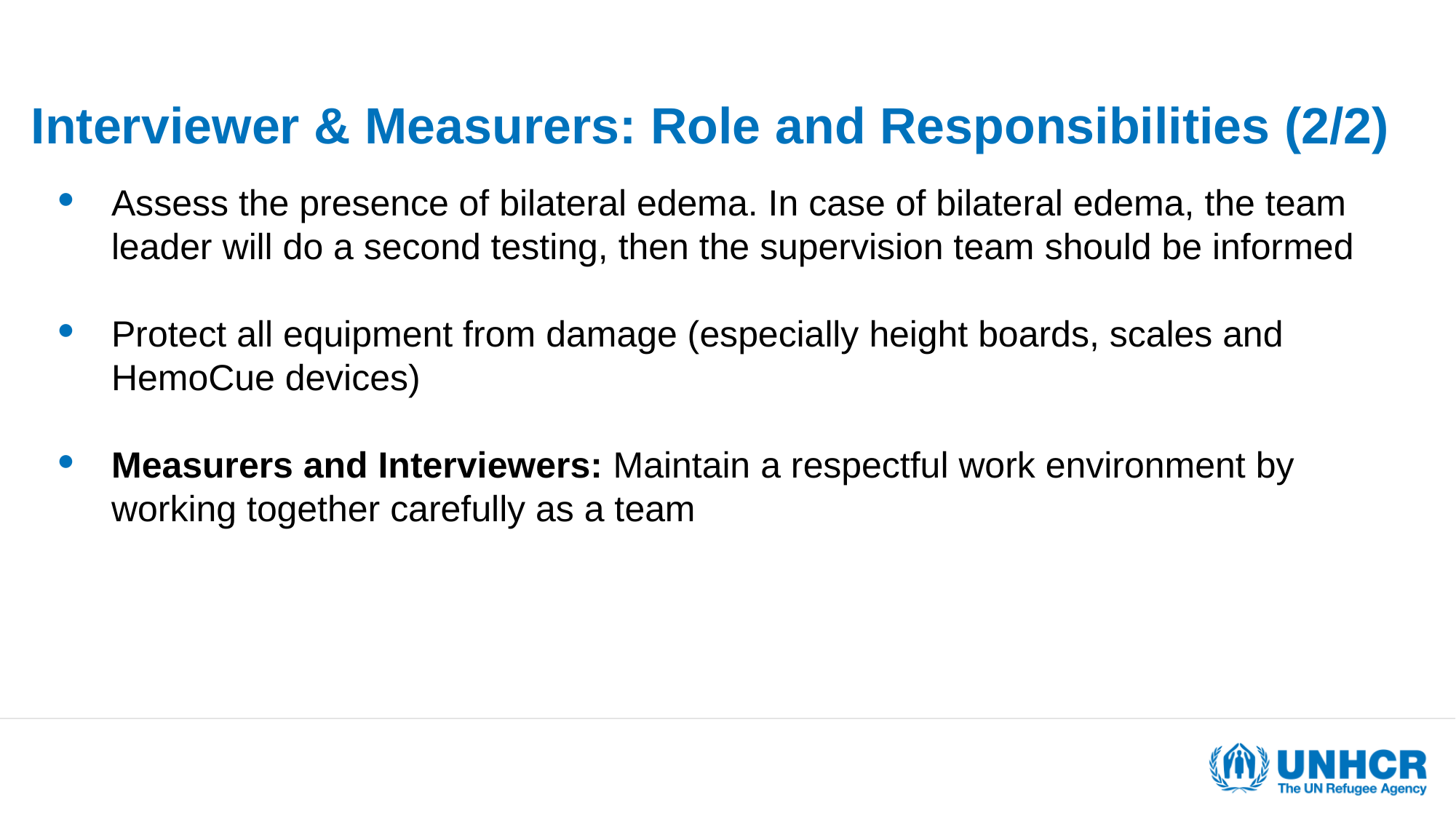

# Interviewer & Measurers: Role and Responsibilities (2/2)
Assess the presence of bilateral edema. In case of bilateral edema, the team leader will do a second testing, then the supervision team should be informed

Protect all equipment from damage (especially height boards, scales and HemoCue devices)

Measurers and Interviewers: Maintain a respectful work environment by working together carefully as a team